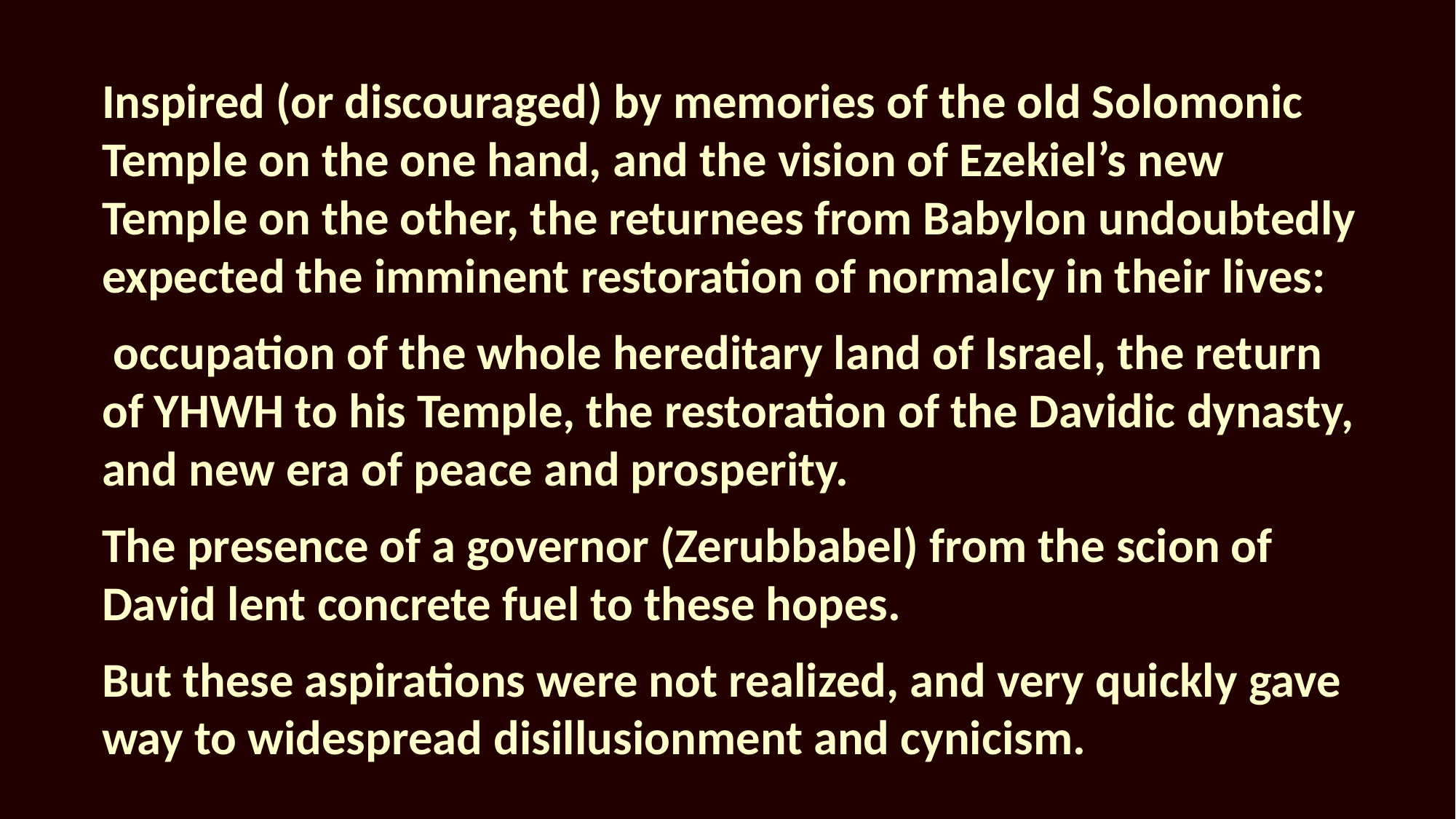

Inspired (or discouraged) by memories of the old Solomonic Temple on the one hand, and the vision of Ezekiel’s new Temple on the other, the returnees from Babylon undoubtedly expected the imminent restoration of normalcy in their lives:
 occupation of the whole hereditary land of Israel, the return of YHWH to his Temple, the restoration of the Davidic dynasty, and new era of peace and prosperity.
The presence of a governor (Zerubbabel) from the scion of David lent concrete fuel to these hopes.
But these aspirations were not realized, and very quickly gave way to widespread disillusionment and cynicism.